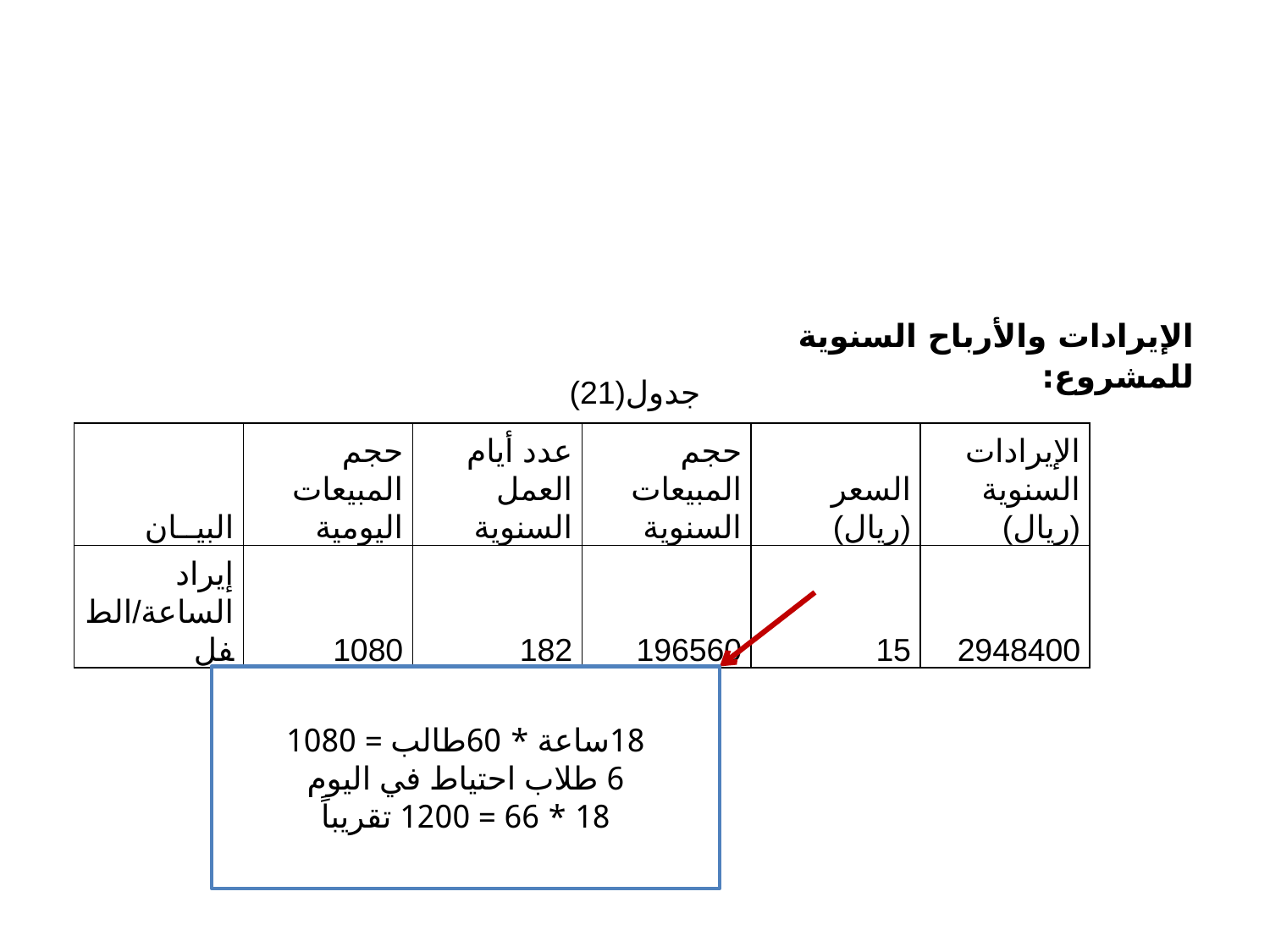

الإيرادات والأرباح السنوية للمشروع:
جدول(21)
| البيــان | حجم المبيعات اليومية | عدد أيام العمل السنوية | حجم المبيعات السنوية | السعر (ريال) | الإيرادات السنوية (ريال) |
| --- | --- | --- | --- | --- | --- |
| إيراد الساعة/الطفل | 1080 | 182 | 196560 | 15 | 2948400 |
18ساعة * 60طالب = 1080
6 طلاب احتياط في اليوم
18 * 66 = 1200 تقريباً